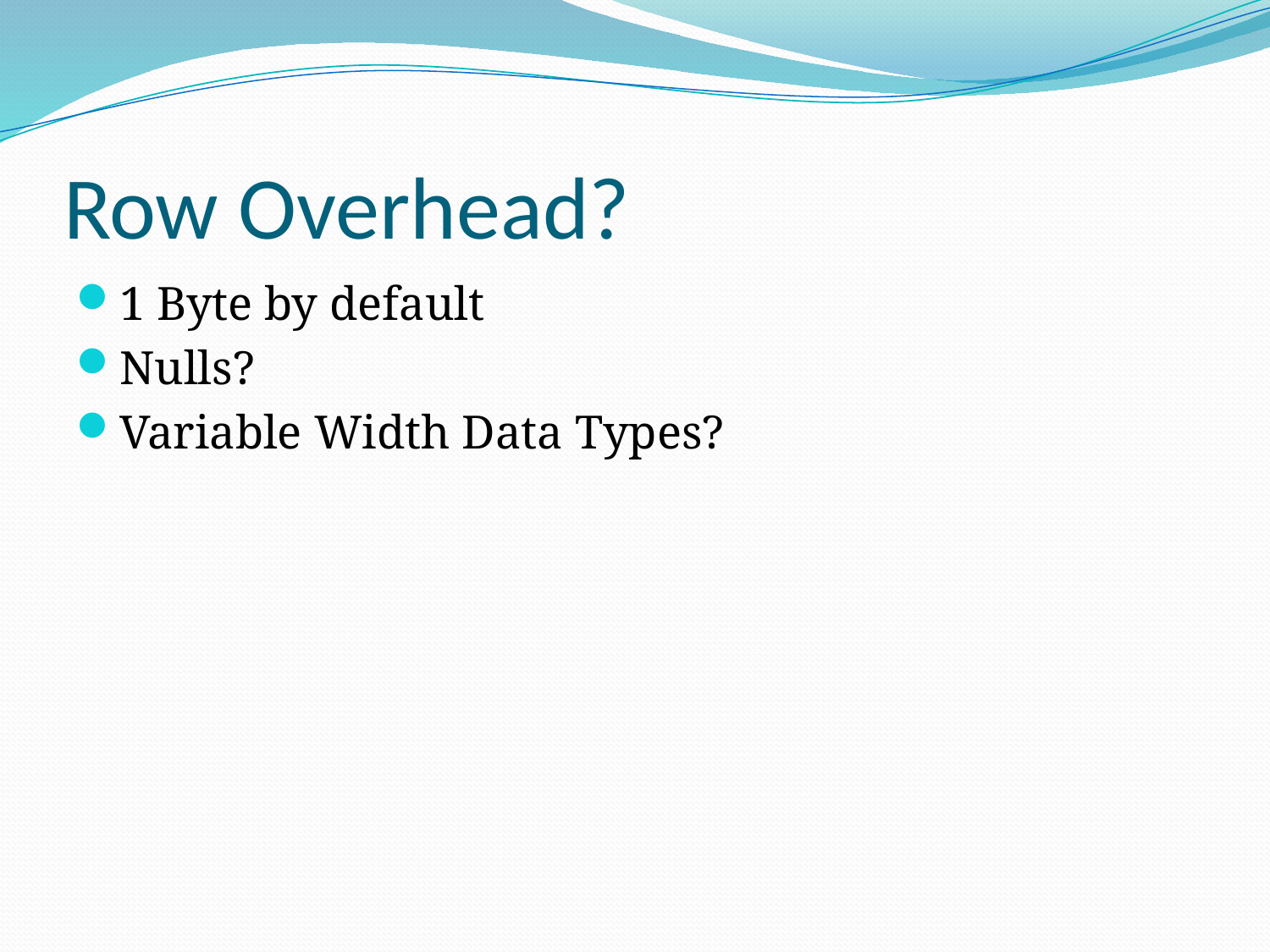

# Row Overhead?
1 Byte by default
Nulls?
Variable Width Data Types?